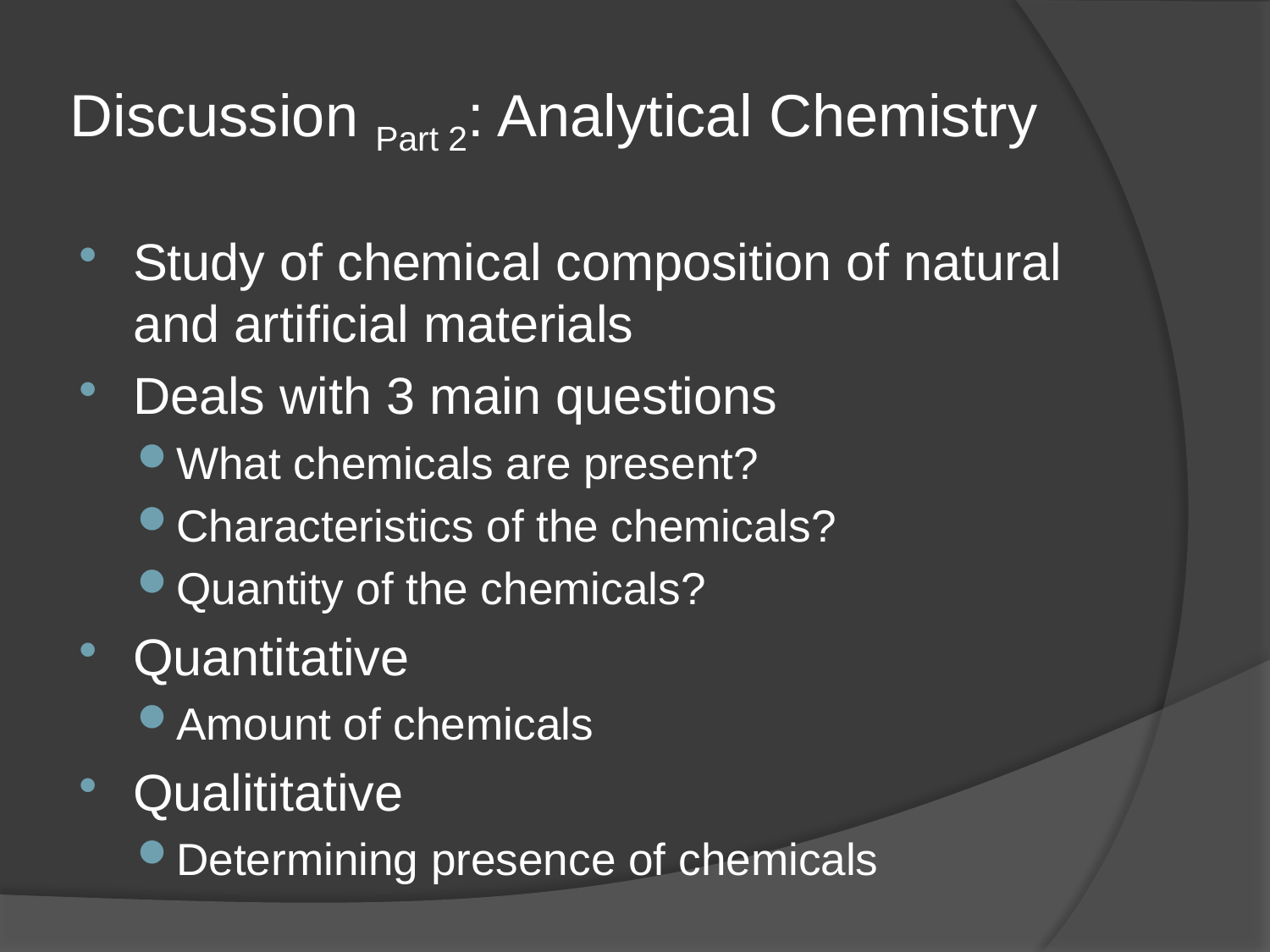

# Discussion Part 2: Analytical Chemistry
Study of chemical composition of natural and artificial materials
Deals with 3 main questions
What chemicals are present?
Characteristics of the chemicals?
Quantity of the chemicals?
Quantitative
Amount of chemicals
Qualititative
Determining presence of chemicals